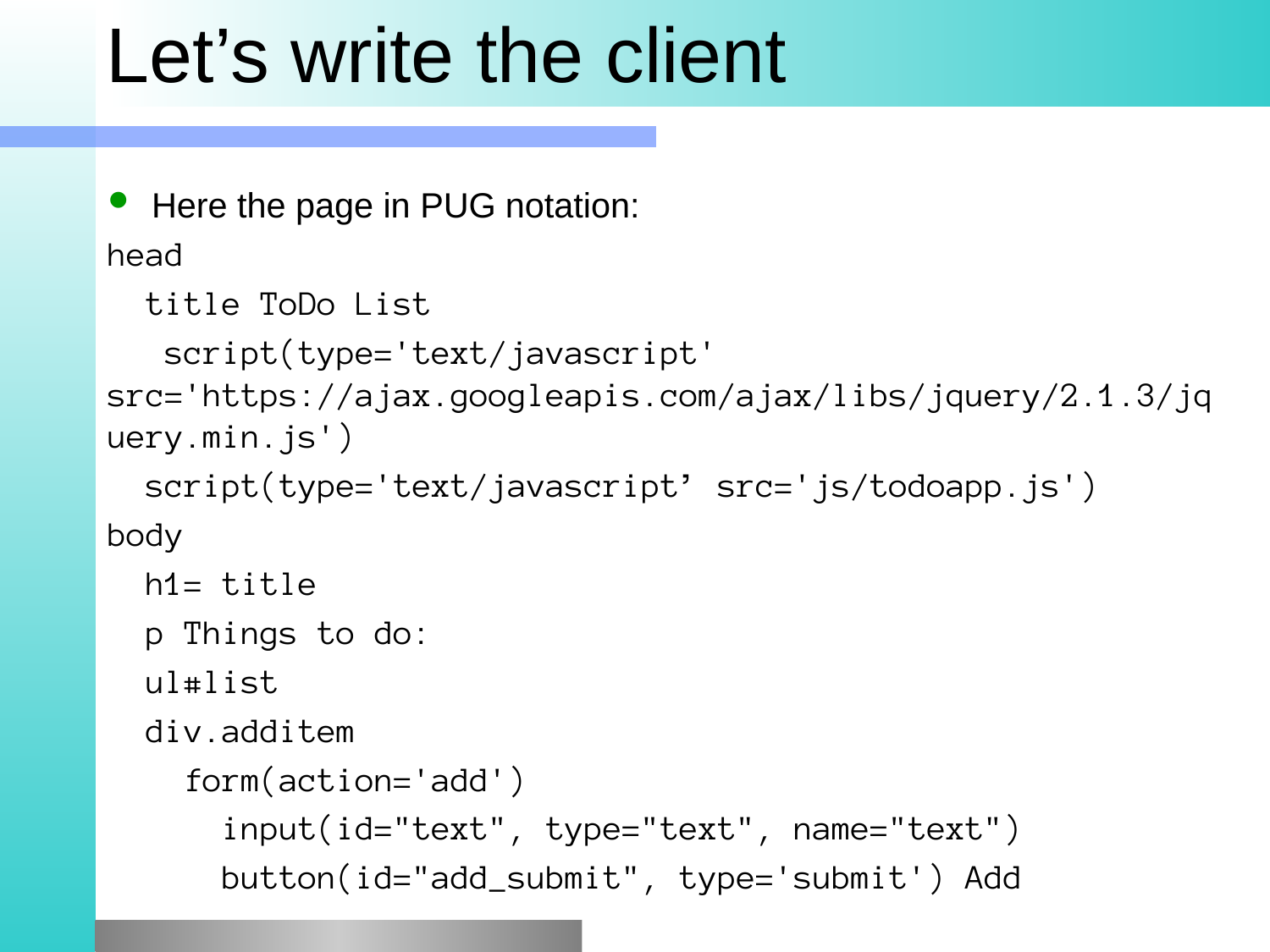

# Let’s write the client
Here the page in PUG notation:
head
  title ToDo List
   script(type='text/javascript' src='https://ajax.googleapis.com/ajax/libs/jquery/2.1.3/jquery.min.js')
  script(type='text/javascript’ src='js/todoapp.js')
body
  h1= title
  p Things to do:
  ul#list
  div.additem
    form(action='add')
      input(id="text", type="text", name="text")
      button(id="add_submit", type='submit') Add